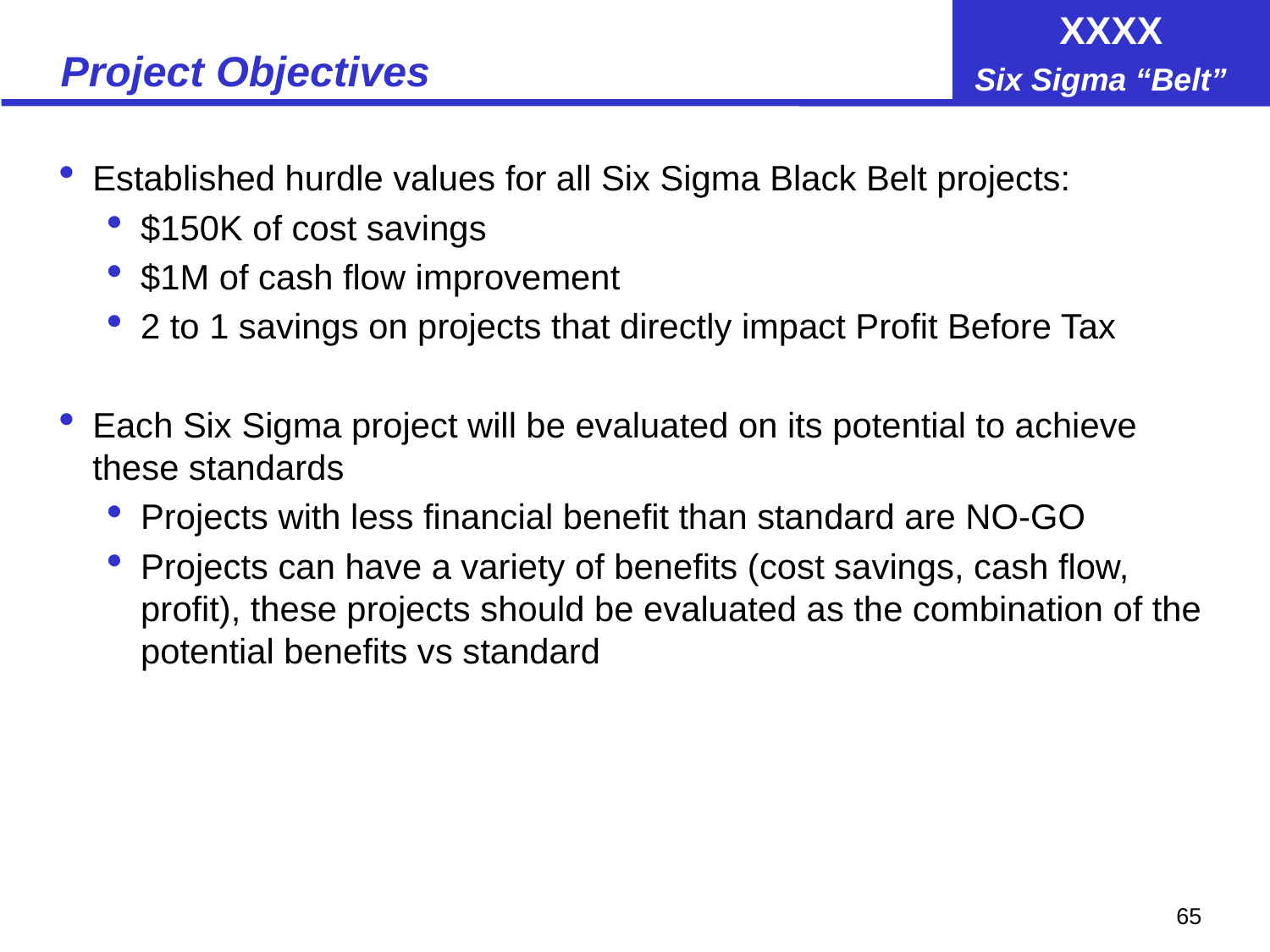

# Project Objectives
Established hurdle values for all Six Sigma Black Belt projects:
$150K of cost savings
$1M of cash flow improvement
2 to 1 savings on projects that directly impact Profit Before Tax

Each Six Sigma project will be evaluated on its potential to achieve these standards
Projects with less financial benefit than standard are NO-GO
Projects can have a variety of benefits (cost savings, cash flow, profit), these projects should be evaluated as the combination of the potential benefits vs standard